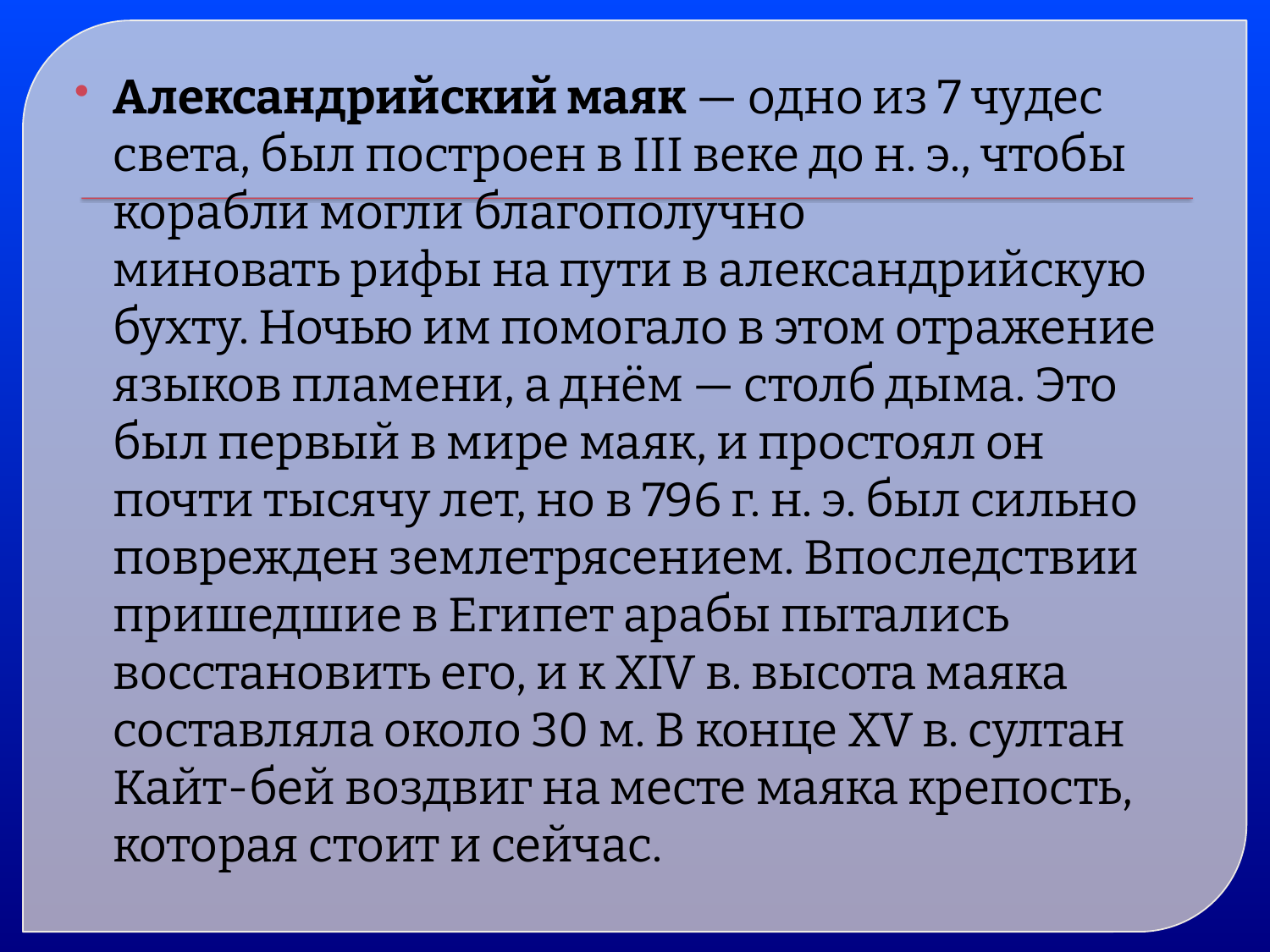

Александрийский маяк — одно из 7 чудес света, был построен в III веке до н. э., чтобы корабли могли благополучно миновать рифы на пути в александрийскую бухту. Ночью им помогало в этом отражение языков пламени, а днём — столб дыма. Это был первый в мире маяк, и простоял он почти тысячу лет, но в 796 г. н. э. был сильно поврежден землетрясением. Впоследствии пришедшие в Египет арабы пытались восстановить его, и к XIV в. высота маяка составляла около 30 м. В конце XV в. султан Кайт-бей воздвиг на месте маяка крепость, которая стоит и сейчас.